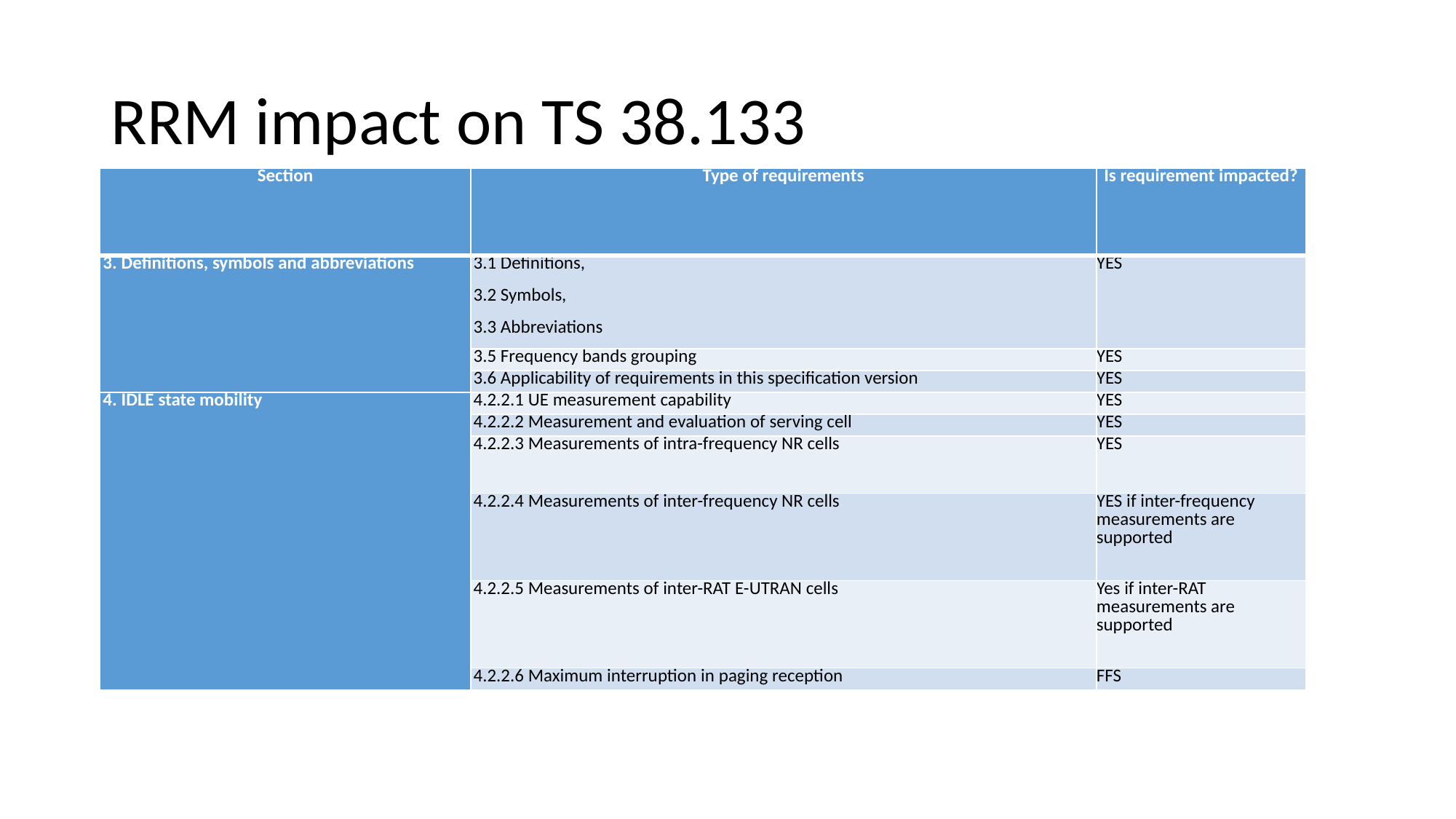

# RRM impact on TS 38.133
| Section | Type of requirements | Is requirement impacted? |
| --- | --- | --- |
| 3. Definitions, symbols and abbreviations | 3.1 Definitions, 3.2 Symbols, 3.3 Abbreviations | YES |
|  | 3.5 Frequency bands grouping | YES |
|  | 3.6 Applicability of requirements in this specification version | YES |
| 4. IDLE state mobility | 4.2.2.1 UE measurement capability | YES |
|  | 4.2.2.2 Measurement and evaluation of serving cell | YES |
|  | 4.2.2.3 Measurements of intra-frequency NR cells | YES |
|  | 4.2.2.4 Measurements of inter-frequency NR cells | YES if inter-frequency measurements are supported |
|  | 4.2.2.5 Measurements of inter-RAT E-UTRAN cells | Yes if inter-RAT measurements are supported |
|  | 4.2.2.6 Maximum interruption in paging reception | FFS |